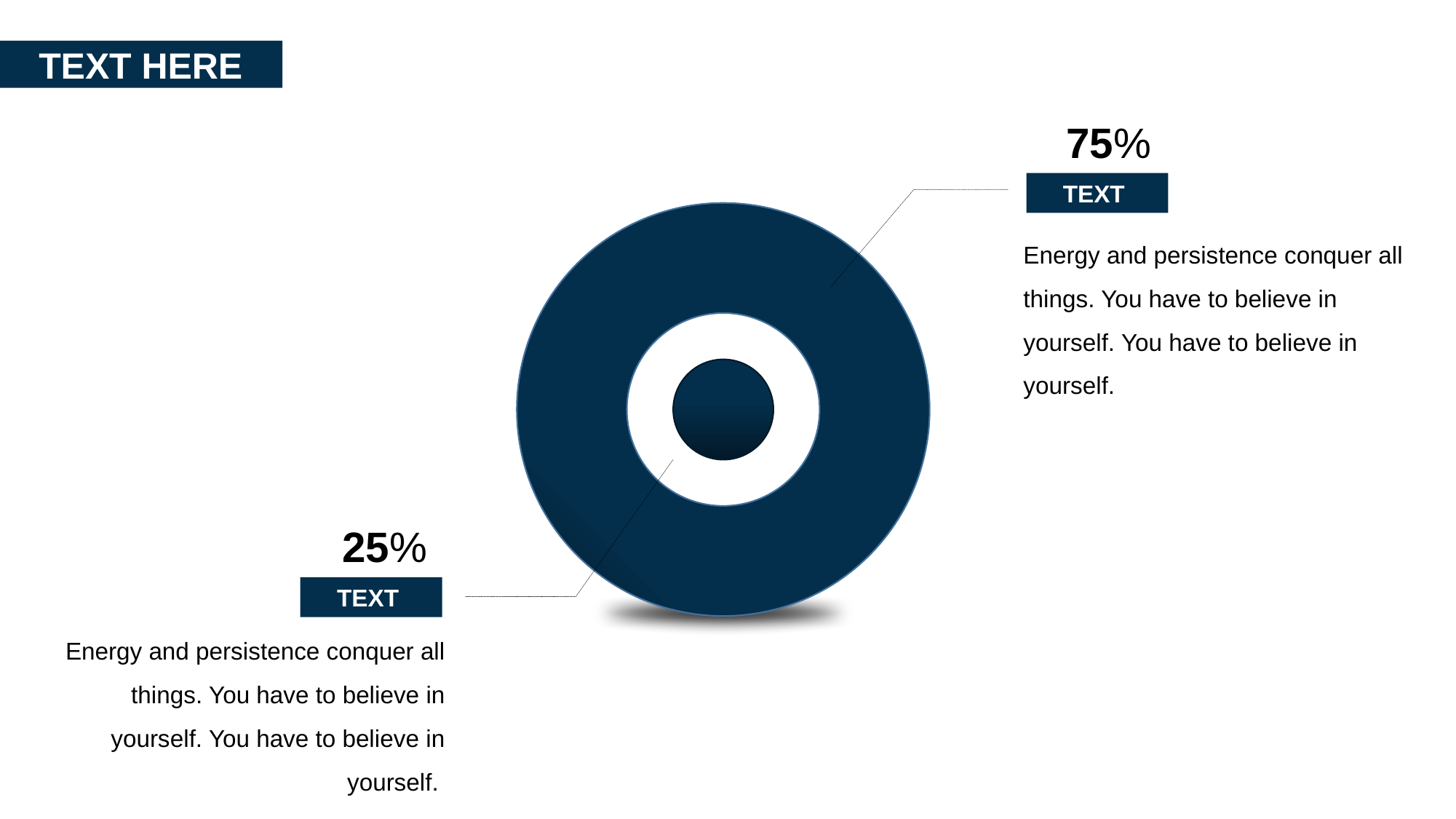

TEXT HERE
75%
TEXT
Energy and persistence conquer all things. You have to believe in yourself. You have to believe in yourself.

25%
TEXT
Energy and persistence conquer all things. You have to believe in yourself. You have to believe in yourself.